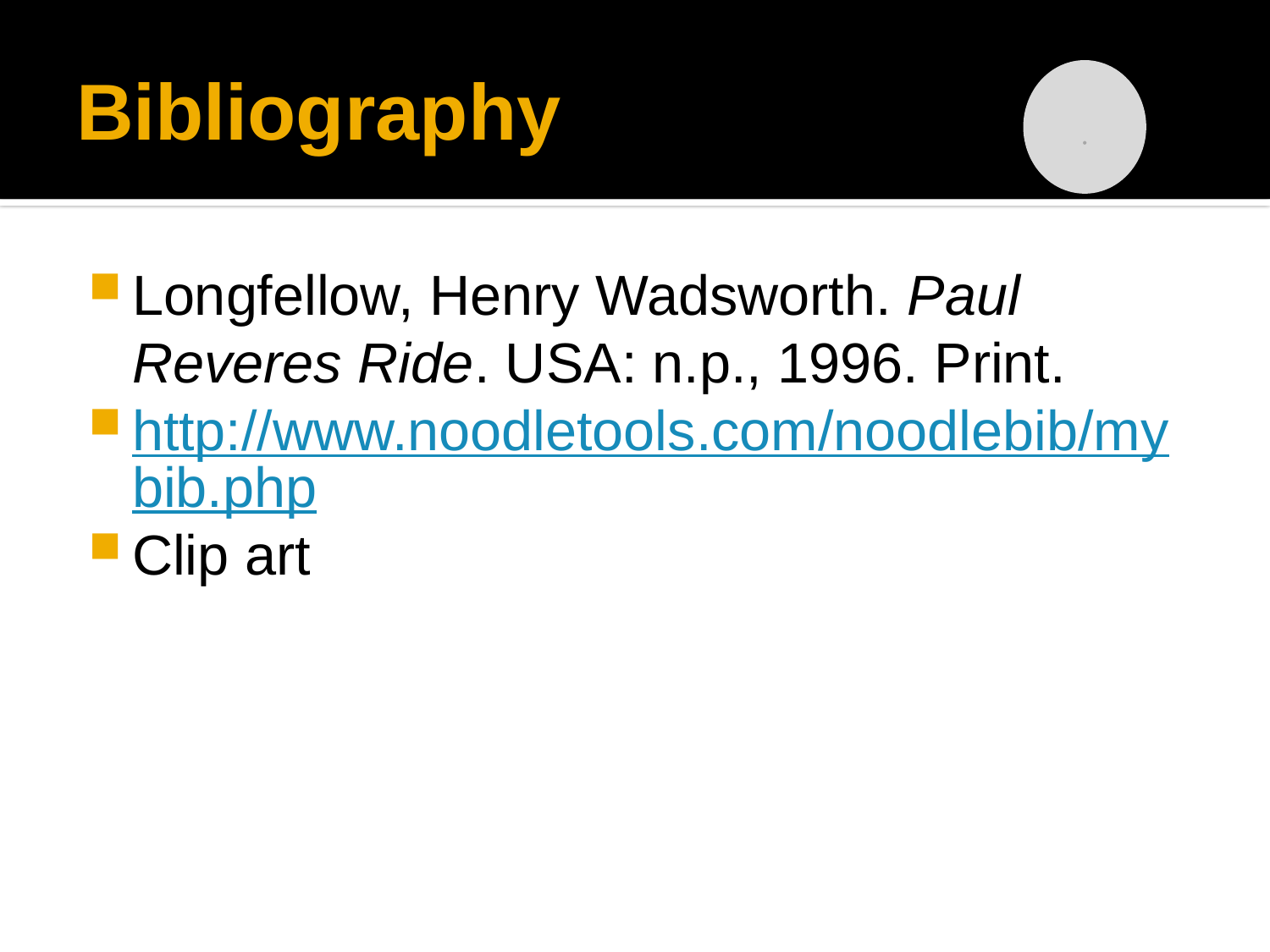

# Bibliography

Longfellow, Henry Wadsworth. Paul Reveres Ride. USA: n.p., 1996. Print.
http://www.noodletools.com/noodlebib/mybib.php
Clip art